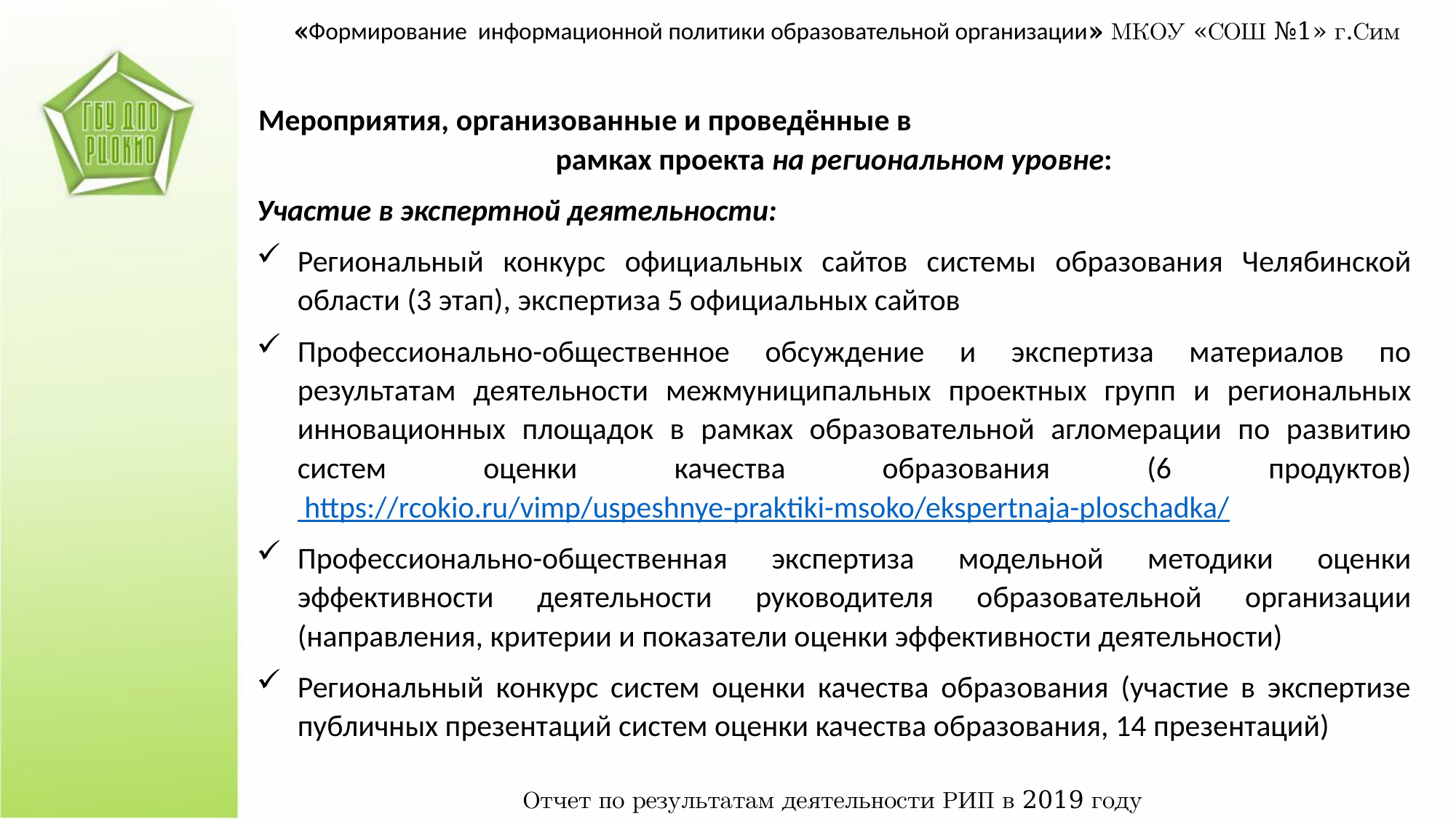

«Формирование  информационной политики образовательной организации» МКОУ «СОШ №1» г.Сим
Мероприятия, организованные и проведённые в                                                                         рамках проекта на региональном уровне:
Участие в экспертной деятельности:
Региональный конкурс официальных сайтов системы образования Челябинской области (3 этап), экспертиза 5 официальных сайтов
Профессионально-общественное обсуждение и экспертиза материалов по результатам деятельности межмуниципальных проектных групп и региональных инновационных площадок в рамках образовательной агломерации по развитию систем оценки качества образования (6 продуктов) https://rcokio.ru/vimp/uspeshnye-praktiki-msoko/ekspertnaja-ploschadka/
Профессионально-общественная экспертиза модельной методики оценки эффективности деятельности руководителя образовательной организации (направления, критерии и показатели оценки эффективности деятельности)
Региональный конкурс систем оценки качества образования (участие в экспертизе публичных презентаций систем оценки качества образования, 14 презентаций)

Отчет по результатам деятельности РИП в 2019 году